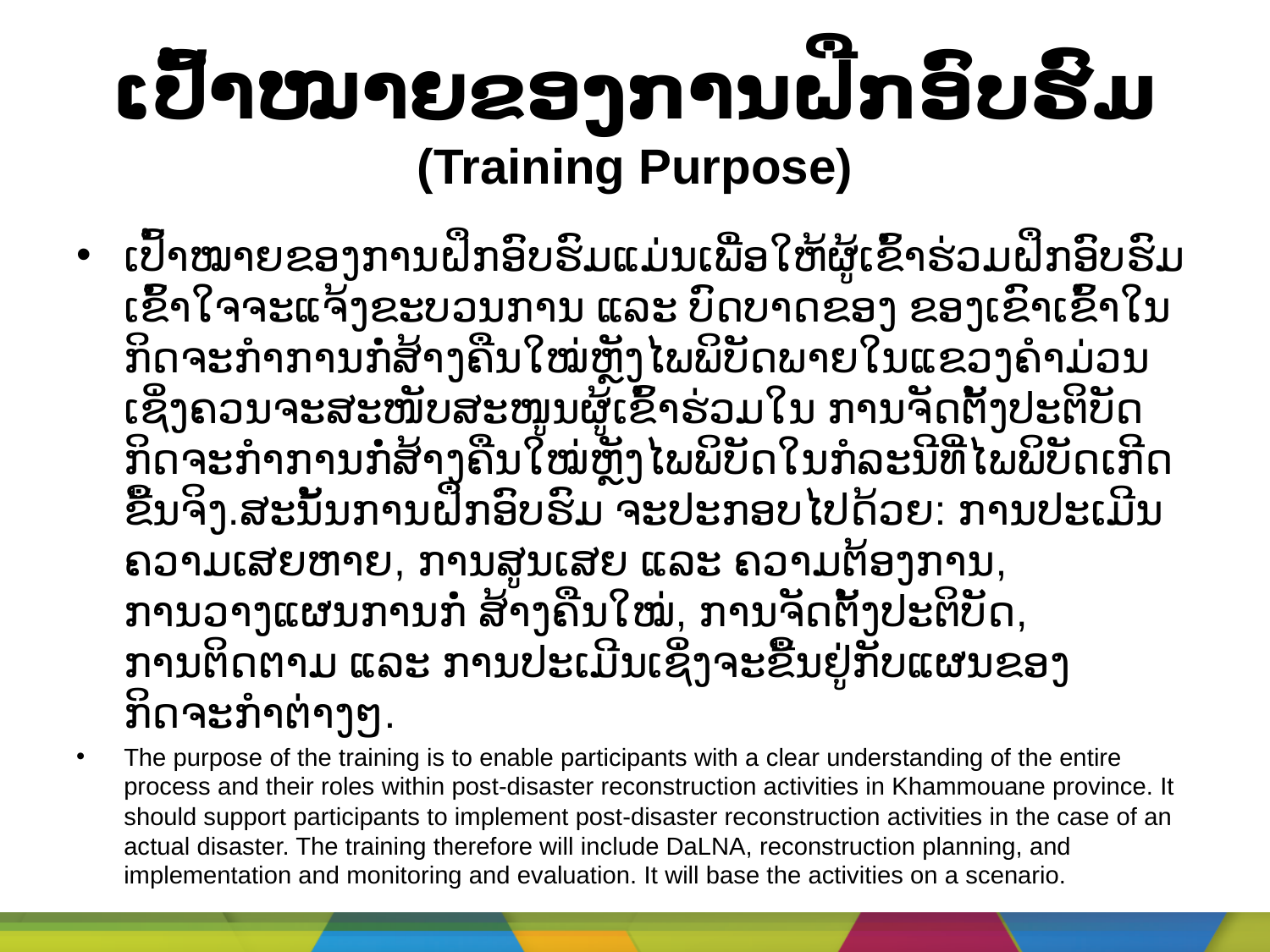

# ເປົ້າໝາຍຂອງການຝືກອົບຮົມ (Training Purpose)
ເປົ້າໝາຍຂອງການຝຶກອົບຮົມແມ່ນເພື່ອໃຫ້ຜູ້ເຂົ້າຮ່ວມຝຶກອົບຮົມເຂົ້າໃຈຈະແຈ້ງຂະບວນການ ແລະ ບົດບາດຂອງ ຂອງເຂົາເຂົ້າໃນກິດຈະກຳການກໍ່ສ້າງຄືນໃໝ່ຫຼັງໄພພິບັດພາຍໃນແຂວງຄຳມ່ວນເຊິ່ງຄວນຈະສະໜັບສະໜູນຜູ້ເຂົ້າຮ່ວມໃນ ການຈັດຕັ້ງປະຕິບັດກິດຈະກຳການກໍ່ສ້າງຄືນໃໝ່ຫຼັງໄພພິບັດໃນກໍລະນີທີ່ໄພພິບັດເກີດຂື້ນຈິງ.ສະນັ້ນການຝຶກອົບຮົມ ຈະປະກອບໄປດ້ວຍ: ການປະເມີນຄວາມເສຍຫາຍ, ການສູນເສຍ ແລະ ຄວາມຕ້ອງການ, ການວາງແຜນການກໍ່ ສ້າງຄືນໃໝ່, ການຈັດຕັ້ງປະຕິບັດ, ການຕິດຕາມ ແລະ ການປະເມີນເຊິ່ງຈະຂື້ນຢູ່ກັບແຜນຂອງກິດຈະກຳຕ່າງໆ.
The purpose of the training is to enable participants with a clear understanding of the entire process and their roles within post-disaster reconstruction activities in Khammouane province. It should support participants to implement post-disaster reconstruction activities in the case of an actual disaster. The training therefore will include DaLNA, reconstruction planning, and implementation and monitoring and evaluation. It will base the activities on a scenario.